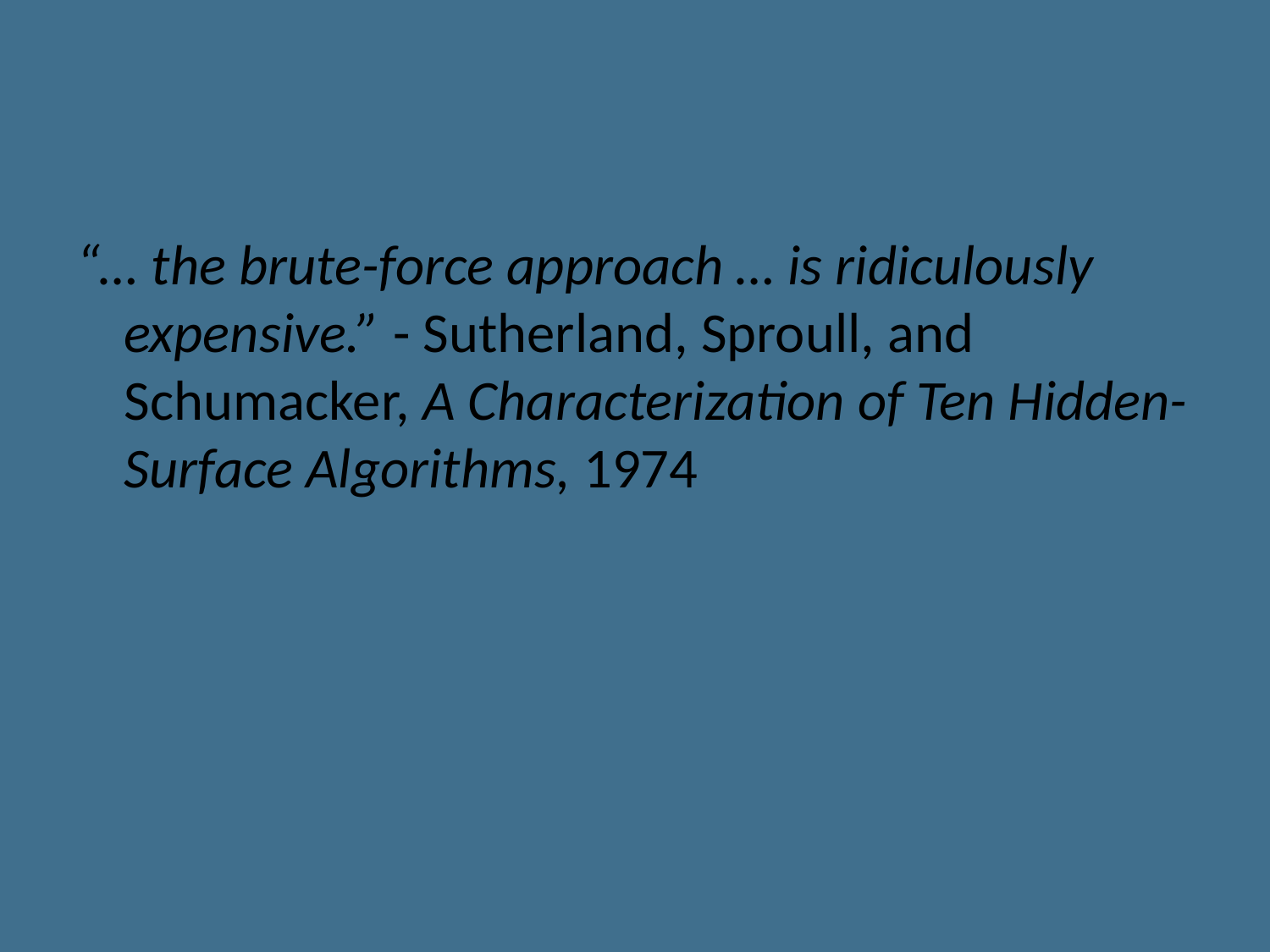

“… the brute-force approach … is ridiculously expensive.” - Sutherland, Sproull, and Schumacker, A Characterization of Ten Hidden-Surface Algorithms, 1974